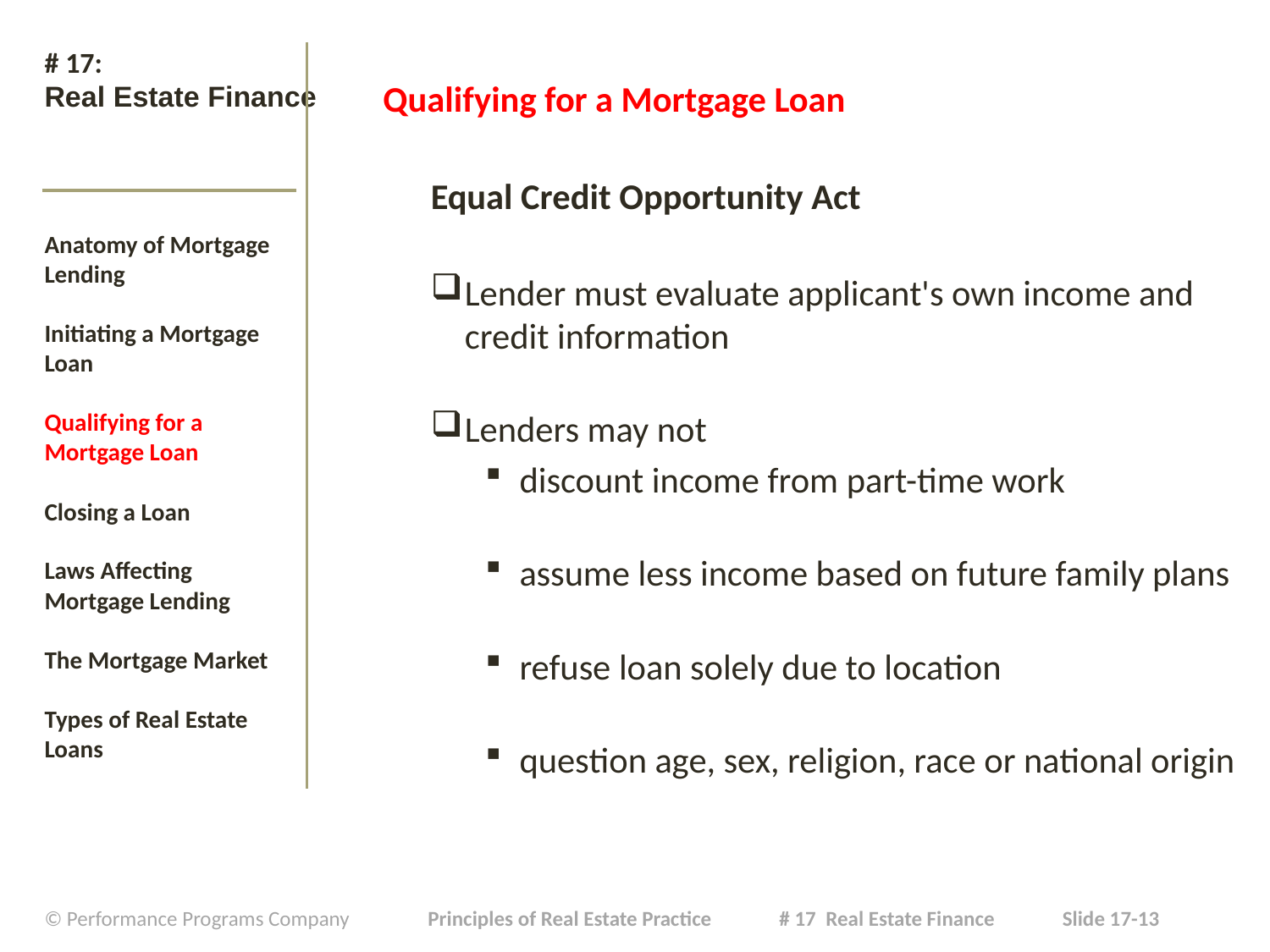

# # 17: Real Estate Finance

Qualifying for a Mortgage Loan

Equal Credit Opportunity Act

Lender must evaluate applicant's own income and credit information
Lenders may not
discount income from part-time work
assume less income based on future family plans
refuse loan solely due to location
question age, sex, religion, race or national origin

Anatomy of Mortgage Lending

Initiating a Mortgage Loan

Qualifying for a Mortgage Loan

Closing a Loan

Laws Affecting Mortgage Lending

The Mortgage Market

Types of Real Estate Loans

| © Performance Programs Company Principles of Real Estate Practice # 17 Real Estate Finance Slide 17-13 |
| --- |